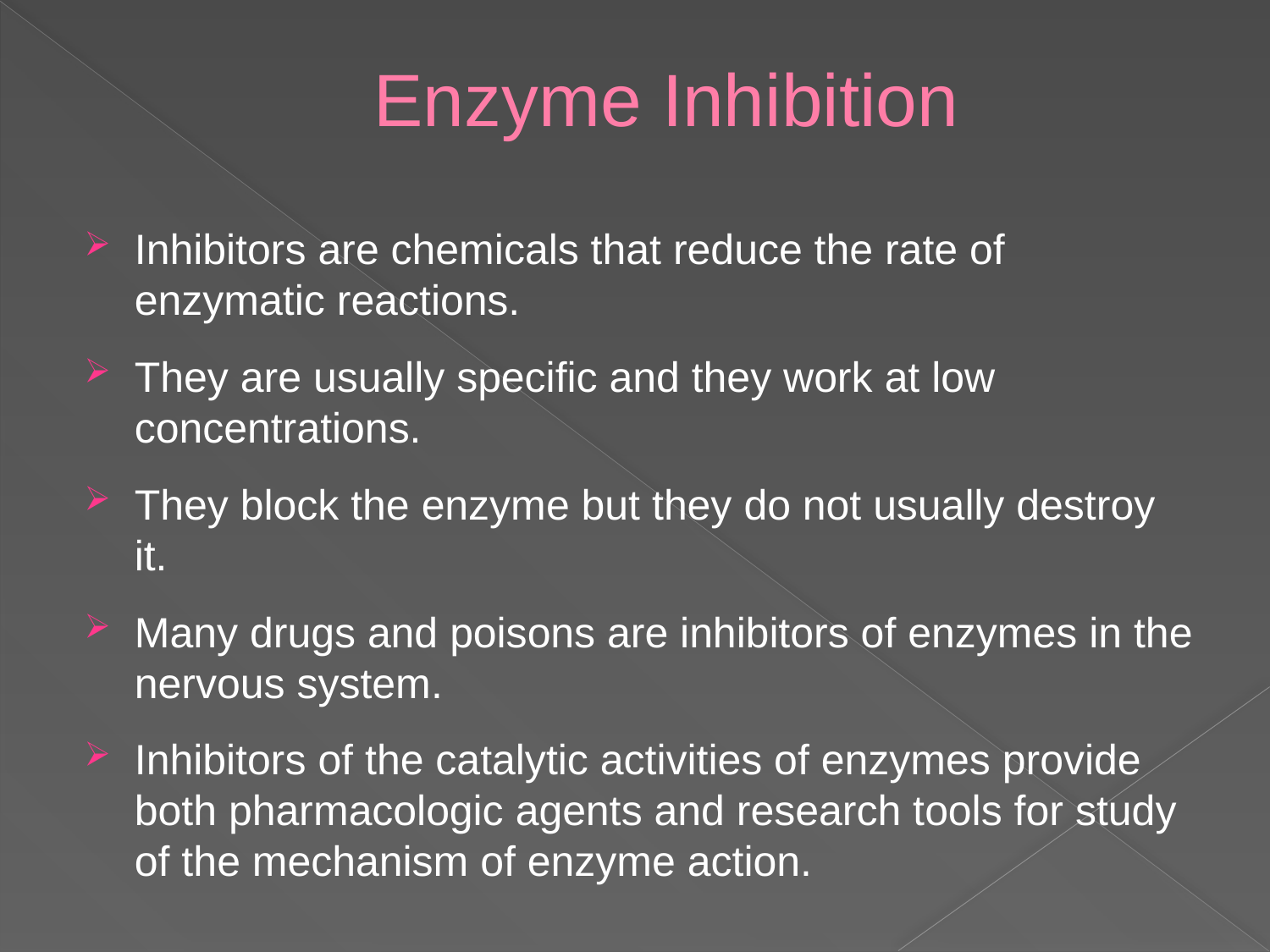

# Enzyme Inhibition
Inhibitors are chemicals that reduce the rate of enzymatic reactions.

They are usually specific and they work at low concentrations.

They block the enzyme but they do not usually destroy it.

Many drugs and poisons are inhibitors of enzymes in the nervous system.

Inhibitors of the catalytic activities of enzymes provide both pharmacologic agents and research tools for study of the mechanism of enzyme action.